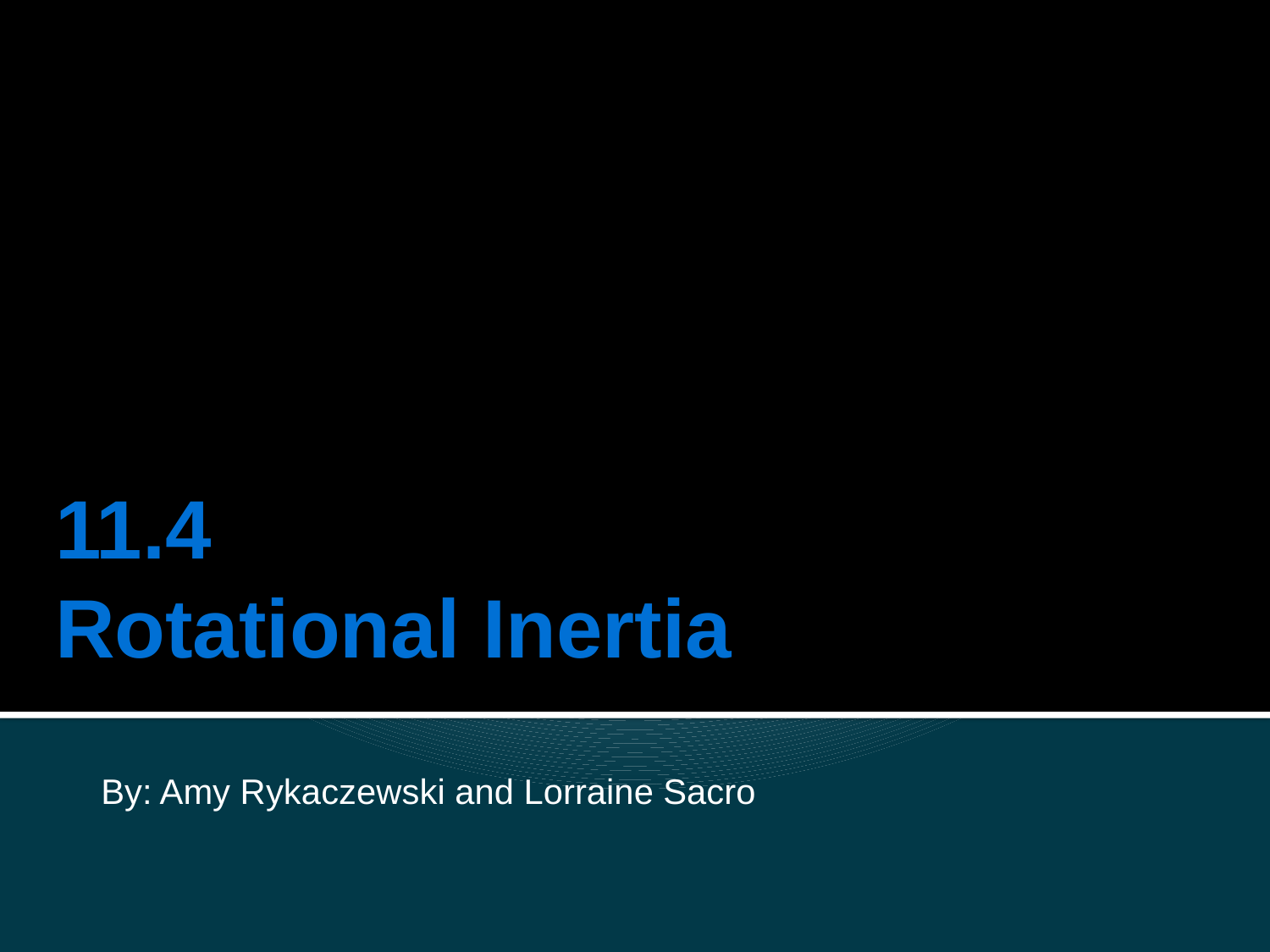

# 11.4 Rotational Inertia
By: Amy Rykaczewski and Lorraine Sacro